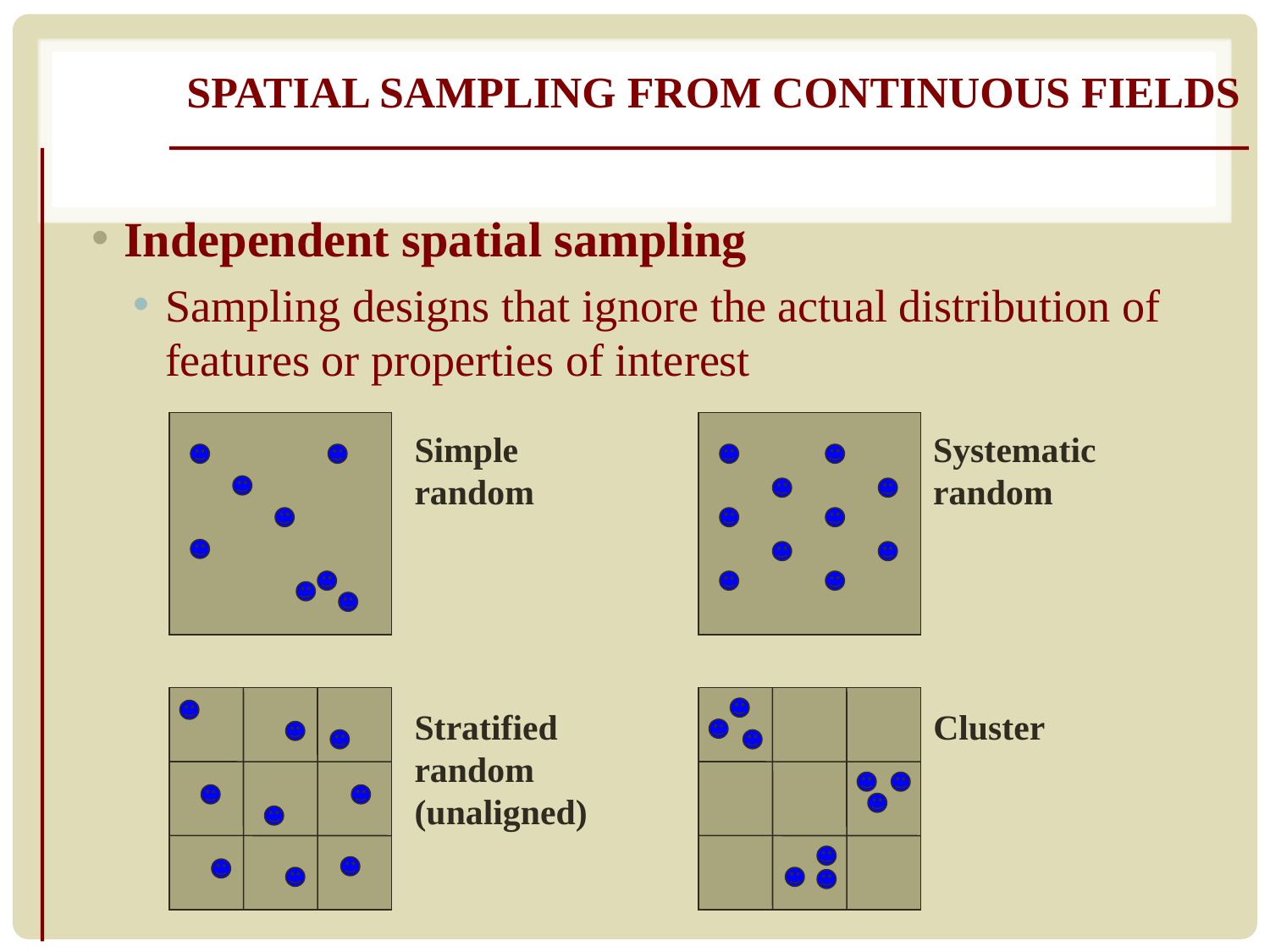

# Spatial Sampling from Continuous Fields

Independent spatial sampling
Sampling designs that ignore the actual distribution of features or properties of interest

Simple
random

Systematic
random

Stratified
random
(unaligned)

Cluster